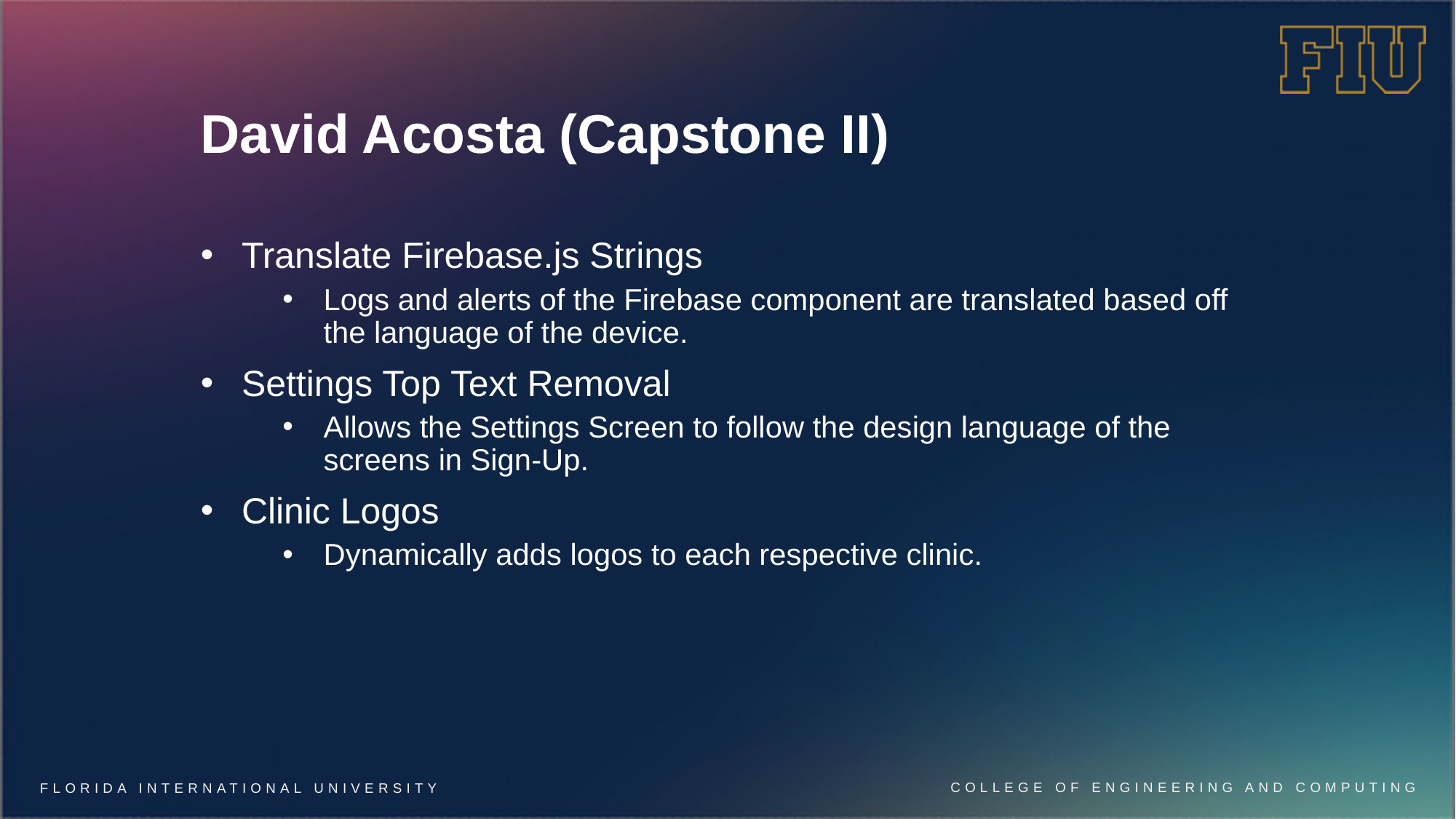

# David Acosta (Capstone II)
Translate Firebase.js Strings
Logs and alerts of the Firebase component are translated based off the language of the device.
Settings Top Text Removal
Allows the Settings Screen to follow the design language of the screens in Sign-Up.
Clinic Logos
Dynamically adds logos to each respective clinic.